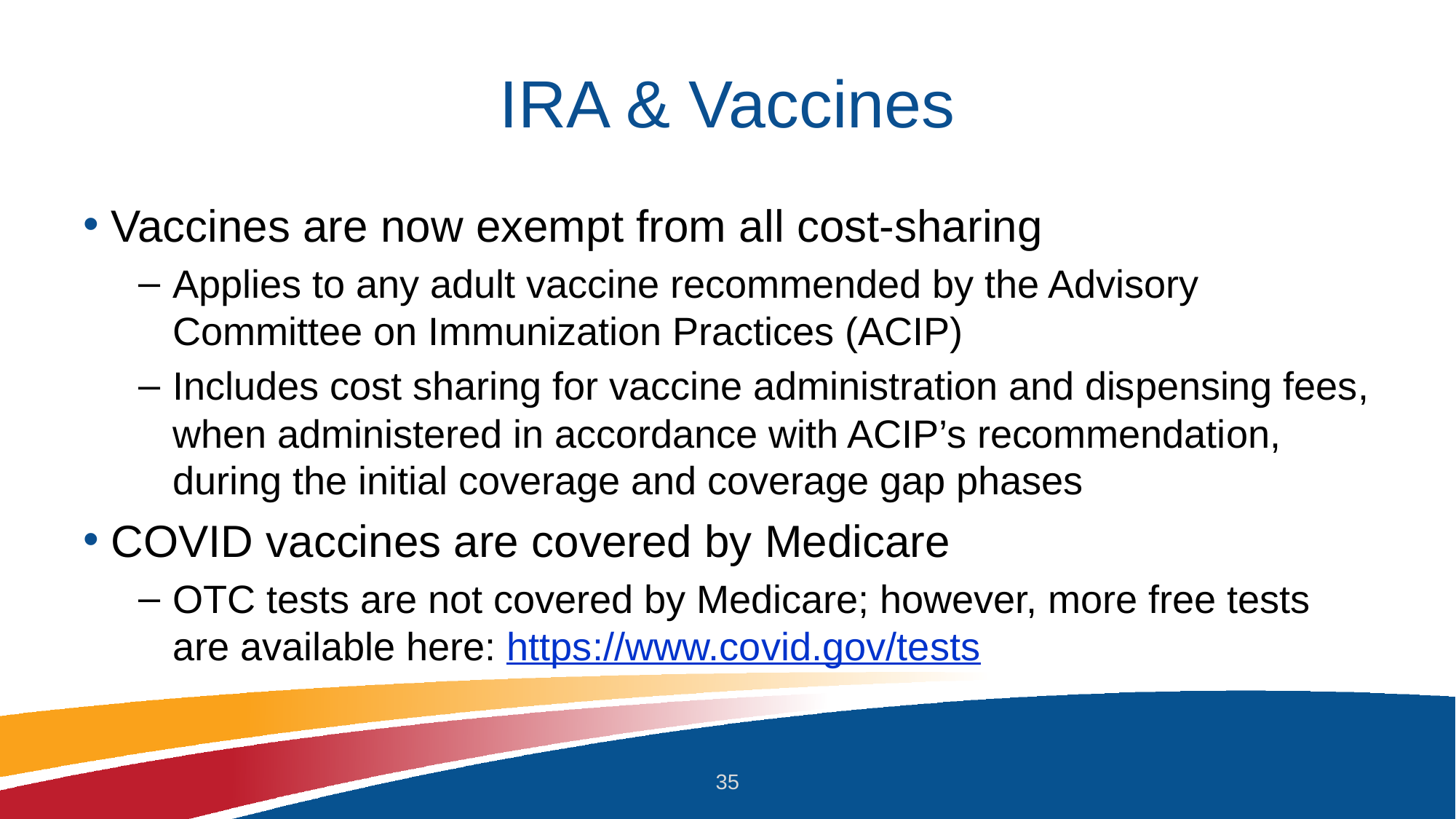

# IRA & Vaccines
Vaccines are now exempt from all cost-sharing
Applies to any adult vaccine recommended by the Advisory Committee on Immunization Practices (ACIP)
Includes cost sharing for vaccine administration and dispensing fees, when administered in accordance with ACIP’s recommendation, during the initial coverage and coverage gap phases
COVID vaccines are covered by Medicare
OTC tests are not covered by Medicare; however, more free tests are available here: https://www.covid.gov/tests
35